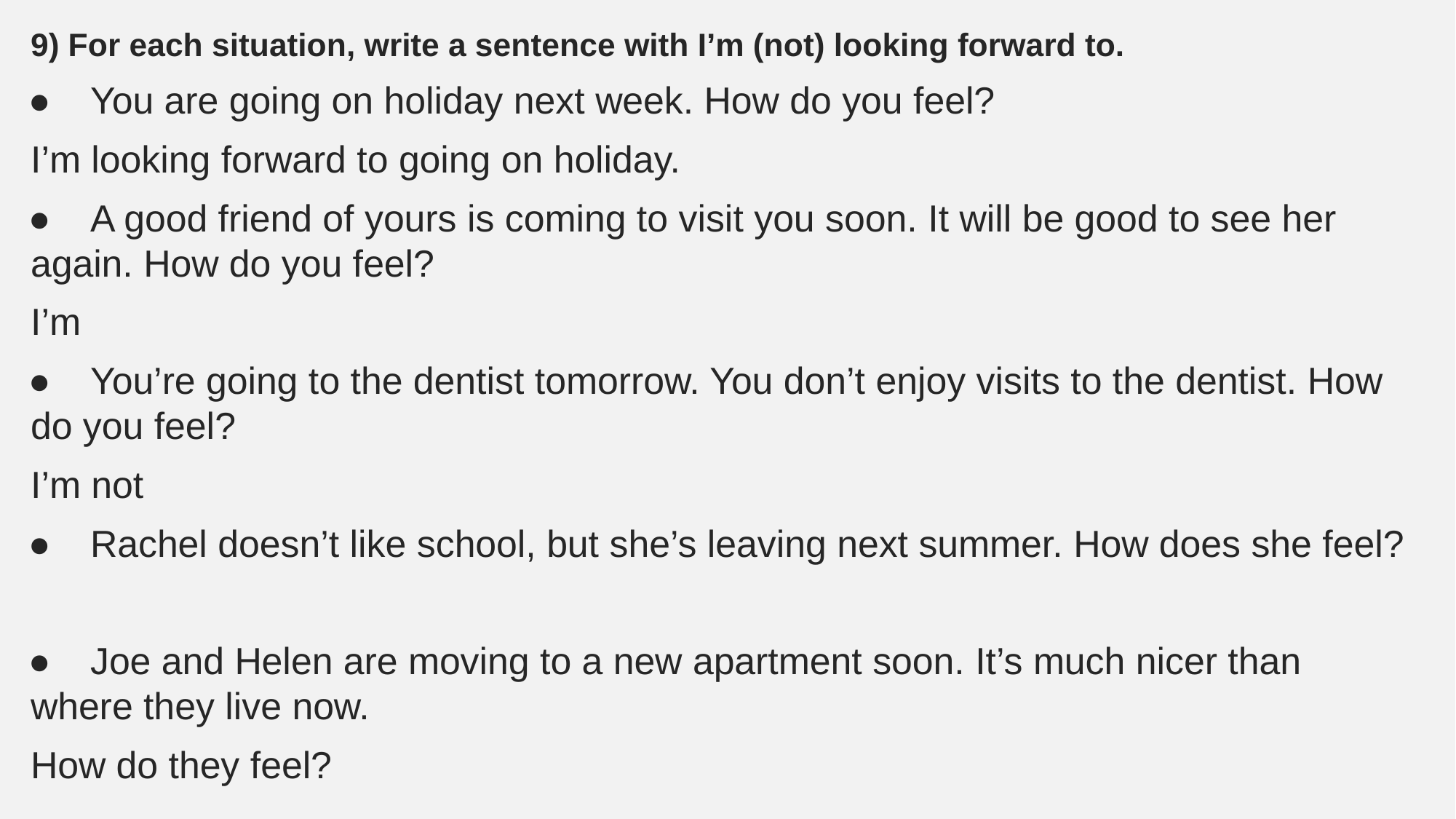

#
9) For each situation, write a sentence with I’m (not) looking forward to.
⦁    You are going on holiday next week. How do you feel?
I’m looking forward to going on holiday.
⦁    A good friend of yours is coming to visit you soon. It will be good to see her again. How do you feel?
I’m
⦁    You’re going to the dentist tomorrow. You don’t enjoy visits to the dentist. How do you feel?
I’m not
⦁    Rachel doesn’t like school, but she’s leaving next summer. How does she feel?

⦁    Joe and Helen are moving to a new apartment soon. It’s much nicer than where they live now.
How do they feel?